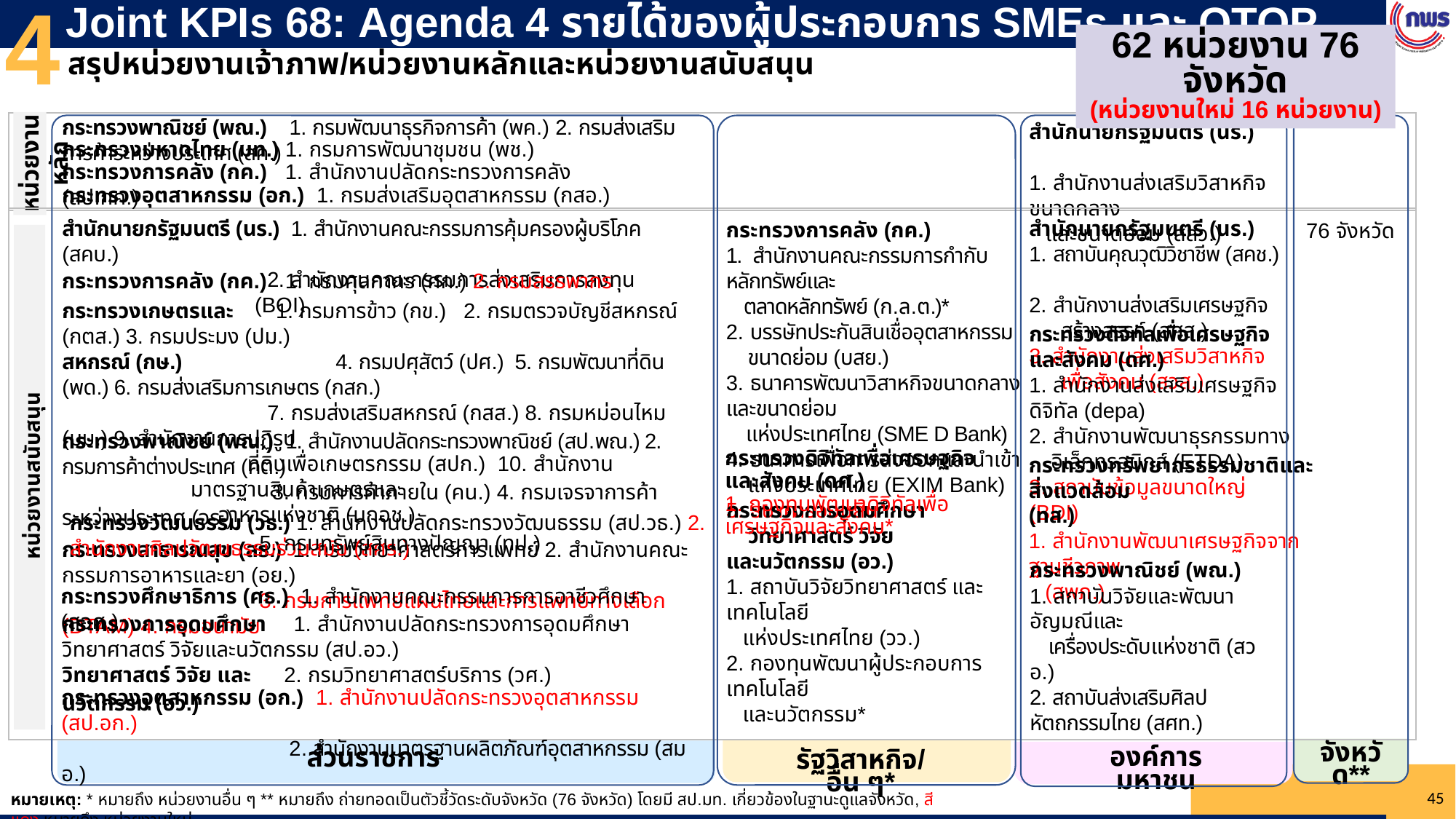

4
Joint KPIs 68: Agenda 4 รายได้ของผู้ประกอบการ SMEs และ OTOP
สรุปหน่วยงานเจ้าภาพ/หน่วยงานหลักและหน่วยงานสนับสนุน
62 หน่วยงาน 76 จังหวัด
(หน่วยงานใหม่ 16 หน่วยงาน)
กระทรวงพาณิชย์ (พณ.)    1. กรมพัฒนาธุรกิจการค้า (พค.) 2. กรมส่งเสริมการค้าระหว่างประเทศ (สค.)
สำนักนายกรัฐมนตรี (นร.)
1. สำนักงานส่งเสริมวิสาหกิจขนาดกลาง
   และขนาดย่อม (สสว.)

กระทรวงมหาดไทย (มท.) 1. กรมการพัฒนาชุมชน (พช.)
หน่วยงานหลัก

กระทรวงการคลัง (กค.)   1. สำนักงานปลัดกระทรวงการคลัง (สป.กค.)
กระทรวงอุตสาหกรรม (อก.)  1. กรมส่งเสริมอุตสาหกรรม (กสอ.)

สำนักนายกรัฐมนตรี (นร.)
1. สถาบันคุณวุฒิวิชาชีพ (สคช.)
2. สำนักงานส่งเสริมเศรษฐกิจสร้างสรรค์ (สศส.)
3. สำนักงานส่งเสริมวิสาหกิจเพื่อสังคม (สวส.)
สำนักนายกรัฐมนตรี (นร.)  1. สำนักงานคณะกรรมการคุ้มครองผู้บริโภค (สคบ.)
                                     2. สำนักงานคณะกรรมการส่งเสริมการลงทุน (BOI)
กระทรวงการคลัง (กค.)
1.  สำนักงานคณะกรรมการกำกับหลักทรัพย์และ
    ตลาดหลักทรัพย์ (ก.ล.ต.)*
2. บรรษัทประกันสินเชื่ออุตสาหกรรมขนาดย่อม (บสย.)
3. ธนาคารพัฒนาวิสาหกิจขนาดกลางและขนาดย่อม
    แห่งประเทศไทย (SME D Bank)
4. ธนาคารเพื่อการส่งออกและนำเข้า
    แห่งประเทศไทย (EXIM Bank)
5. ธนาคารออมสิน
76 จังหวัด
กระทรวงการคลัง (กค.)   1. กรมศุลกากร (ศก.) 2. กรมสรรพากร
กระทรวงเกษตรและ        1. กรมการข้าว (กข.)   2. กรมตรวจบัญชีสหกรณ์ (กตส.) 3. กรมประมง (ปม.)
สหกรณ์ (กษ.) 	          4. กรมปศุสัตว์ (ปศ.)  5. กรมพัฒนาที่ดิน (พด.) 6. กรมส่งเสริมการเกษตร (กสก.)
                                     7. กรมส่งเสริมสหกรณ์ (กสส.) 8. กรมหม่อนไหม (มม.) 9. สำนักงานการปฏิรูป
                                   ที่ดินเพื่อเกษตรกรรม (สปก.)  10. สำนักงานมาตรฐานสินค้าเกษตรและ
     อาหารแห่งชาติ (มกอช.)
กระทรวงดิจิทัลเพื่อเศรษฐกิจและสังคม (ดศ.)
1. สำนักงานส่งเสริมเศรษฐกิจดิจิทัล (depa)
2. สำนักงานพัฒนาธุรกรรมทาง
    อิเล็กทรอนิกส์ (ETDA)
3. สถาบันข้อมูลขนาดใหญ่ (BDI)
กระทรวงพาณิชย์ (พณ.)  1. สำนักงานปลัดกระทรวงพาณิชย์ (สป.พณ.) 2. กรมการค้าต่างประเทศ (คต.)
                                        3. กรมการค้าภายใน (คน.) 4. กรมเจรจาการค้าระหว่างประเทศ (จร.)
                                 5. กรมทรัพย์สินทางปัญญา (ทป.)
กระทรวงดิจิทัลเพื่อเศรษฐกิจและสังคม (ดศ.)
1. กองทุนพัฒนาดิจิทัลเพื่อเศรษฐกิจและสังคม*
กระทรวงทรัพยากรธรรมชาติและสิ่งแวดล้อม
(ทส.)
1. สำนักงานพัฒนาเศรษฐกิจจากฐานชีวภาพ
   (สพภ.)
หน่วยงานสนับสนุน

กระทรวงการอุดมศึกษาวิทยาศาสตร์ วิจัย
และนวัตกรรม (อว.)
1. สถาบันวิจัยวิทยาศาสตร์ และเทคโนโลยี
   แห่งประเทศไทย (วว.)
2. กองทุนพัฒนาผู้ประกอบการเทคโนโลยี
   และนวัตกรรม*
กระทรวงวัฒนธรรม (วธ.) 1. สำนักงานปลัดกระทรวงวัฒนธรรม (สป.วธ.) 2. สำนักงานศิลปวัฒนธรรมร่วมสมัย (สศร.)
กระทรวงสาธารณสุข (สธ.)  1. กรมวิทยาศาสตร์การแพทย์ 2. สำนักงานคณะกรรมการอาหารและยา (อย.)
                                 3. กรมการแพทย์แผนไทยและการแพทย์ทางเลือก (DTAM) 4. กรมอนามัย
กระทรวงพาณิชย์ (พณ.)
1. สถาบันวิจัยและพัฒนาอัญมณีและ
    เครื่องประดับแห่งชาติ (สวอ.)
2. สถาบันส่งเสริมศิลปหัตถกรรมไทย (สศท.)
กระทรวงศึกษาธิการ (ศธ.)  1. สำนักงานคณะกรรมการการอาชีวศึกษา (สอศ.)
กระทรวงการอุดมศึกษา     1. สำนักงานปลัดกระทรวงการอุดมศึกษา วิทยาศาสตร์ วิจัยและนวัตกรรม (สป.อว.)
วิทยาศาสตร์ วิจัย และ      2. กรมวิทยาศาสตร์บริการ (วศ.)
นวัตกรรม (อว.)
กระทรวงอุตสาหกรรม (อก.)  1. สำนักงานปลัดกระทรวงอุตสาหกรรม (สป.อก.)
                                      2. สำนักงานมาตรฐานผลิตภัณฑ์อุตสาหกรรม (สมอ.)
จังหวัด**

องค์การมหาชน
ส่วนราชการ

รัฐวิสาหกิจ/ อื่น ๆ*
หมายเหตุ: * หมายถึง หน่วยงานอื่น ๆ ** หมายถึง ถ่ายทอดเป็นตัวชี้วัดระดับจังหวัด (76 จังหวัด) โดยมี สป.มท. เกี่ยวข้องในฐานะดูแลจังหวัด, สีแดง หมายถึง หน่วยงานใหม่